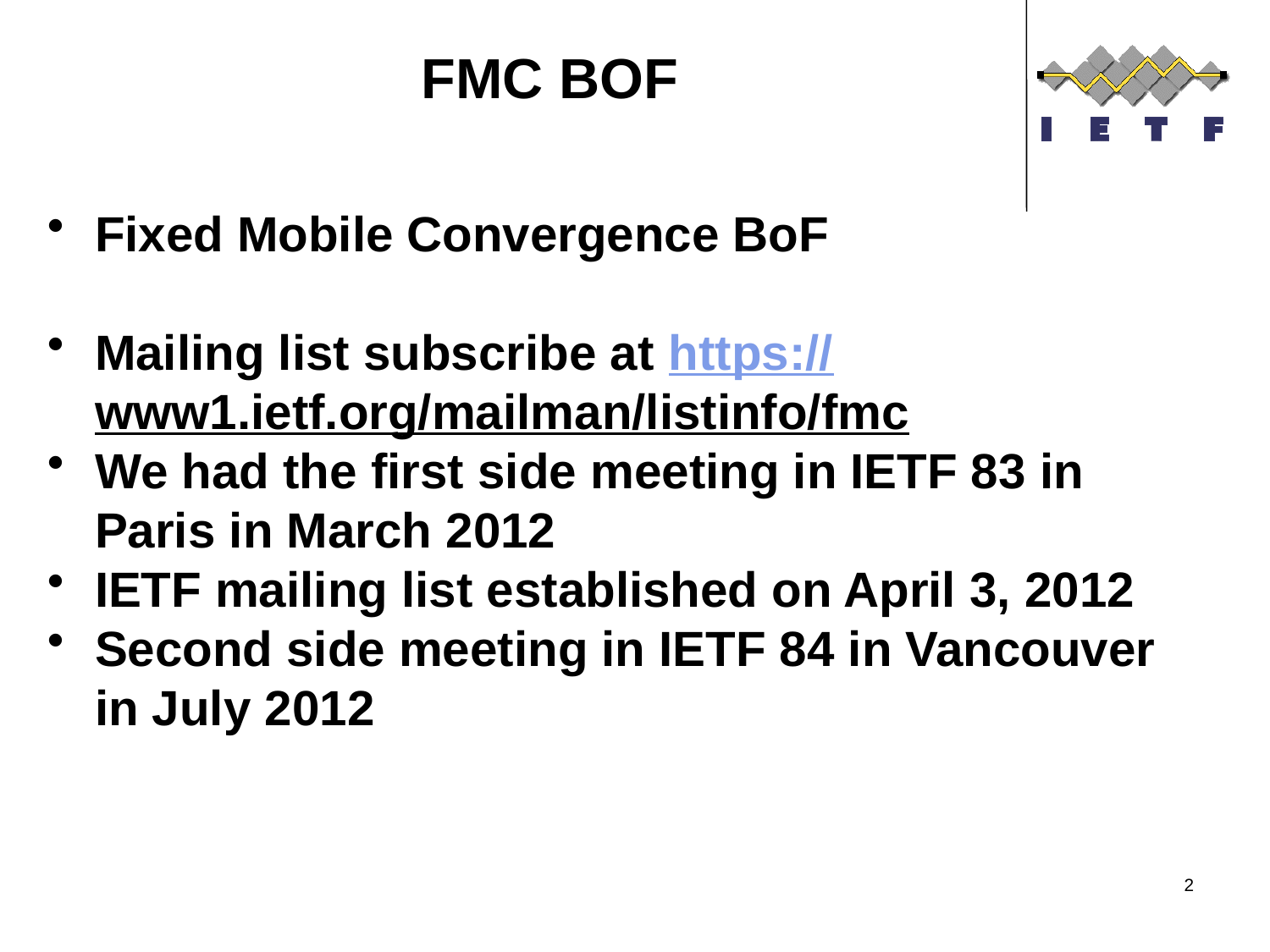

FMC BOF
Fixed Mobile Convergence BoF

Mailing list subscribe at https://www1.ietf.org/mailman/listinfo/fmc
We had the first side meeting in IETF 83 in Paris in March 2012
IETF mailing list established on April 3, 2012
Second side meeting in IETF 84 in Vancouver in July 2012

2